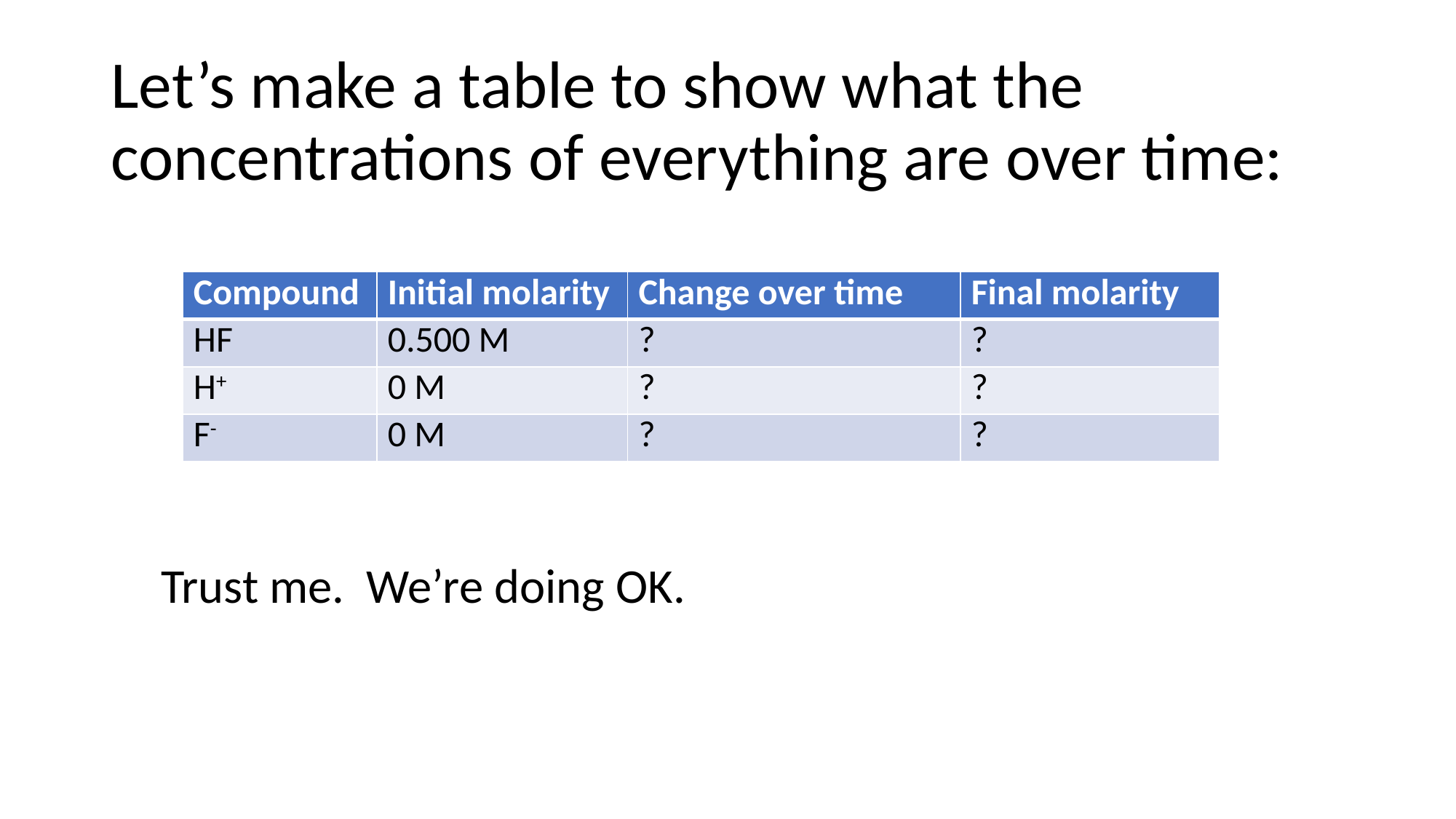

# Let’s make a table to show what the concentrations of everything are over time:
| Compound | Initial molarity | Change over time | Final molarity |
| --- | --- | --- | --- |
| HF | 0.500 M | ? | ? |
| H+ | 0 M | ? | ? |
| F- | 0 M | ? | ? |
Trust me.  We’re doing OK.